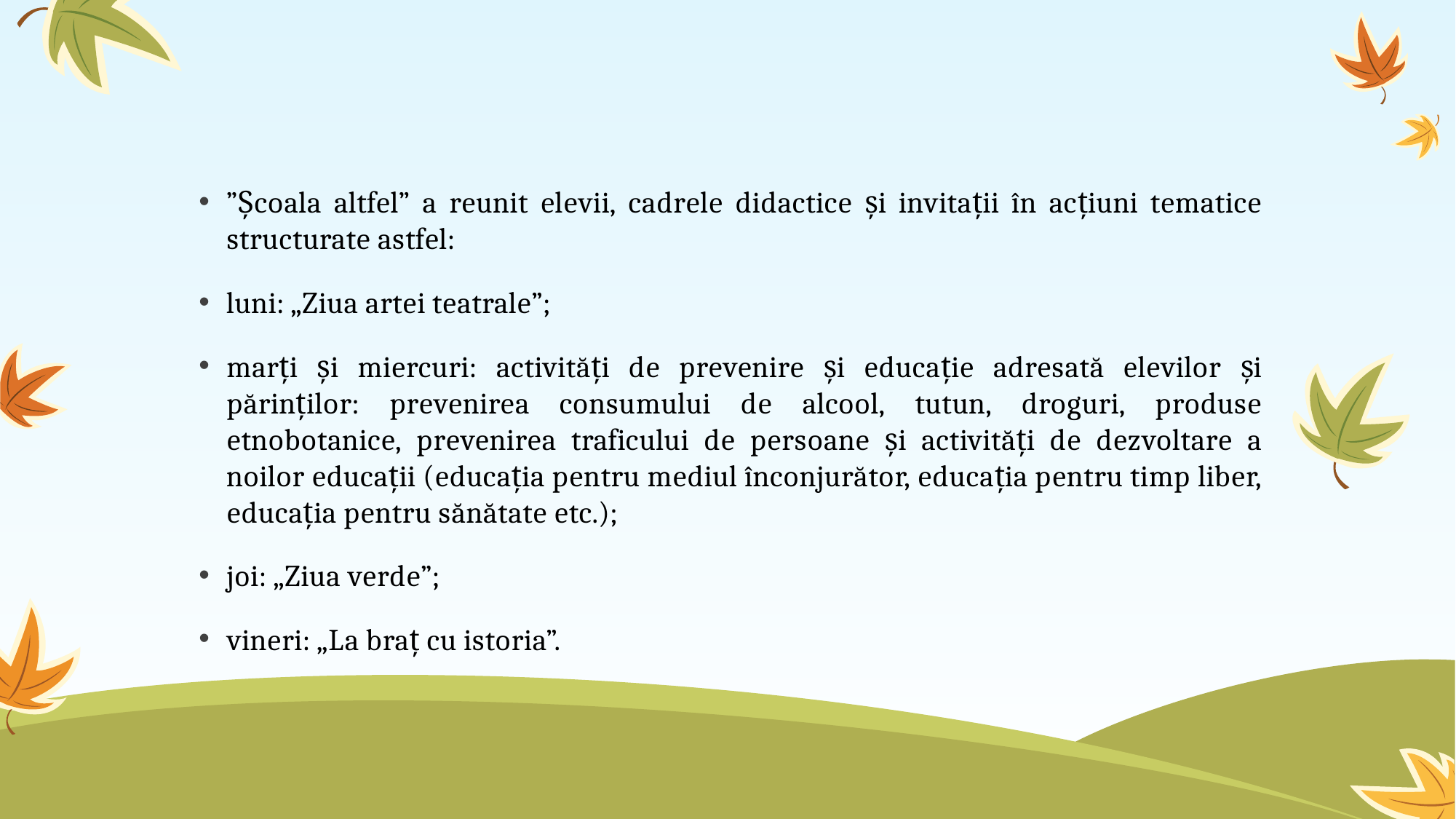

#
”Școala altfel” a reunit elevii, cadrele didactice și invitații în acțiuni tematice structurate astfel:
luni: „Ziua artei teatrale”;
marți și miercuri: activități de prevenire și educație adresată elevilor și părinților: prevenirea consumului de alcool, tutun, droguri, produse etnobotanice, prevenirea traficului de persoane și activități de dezvoltare a noilor educații (educația pentru mediul înconjurător, educația pentru timp liber, educația pentru sănătate etc.);
joi: „Ziua verde”;
vineri: „La braț cu istoria”.